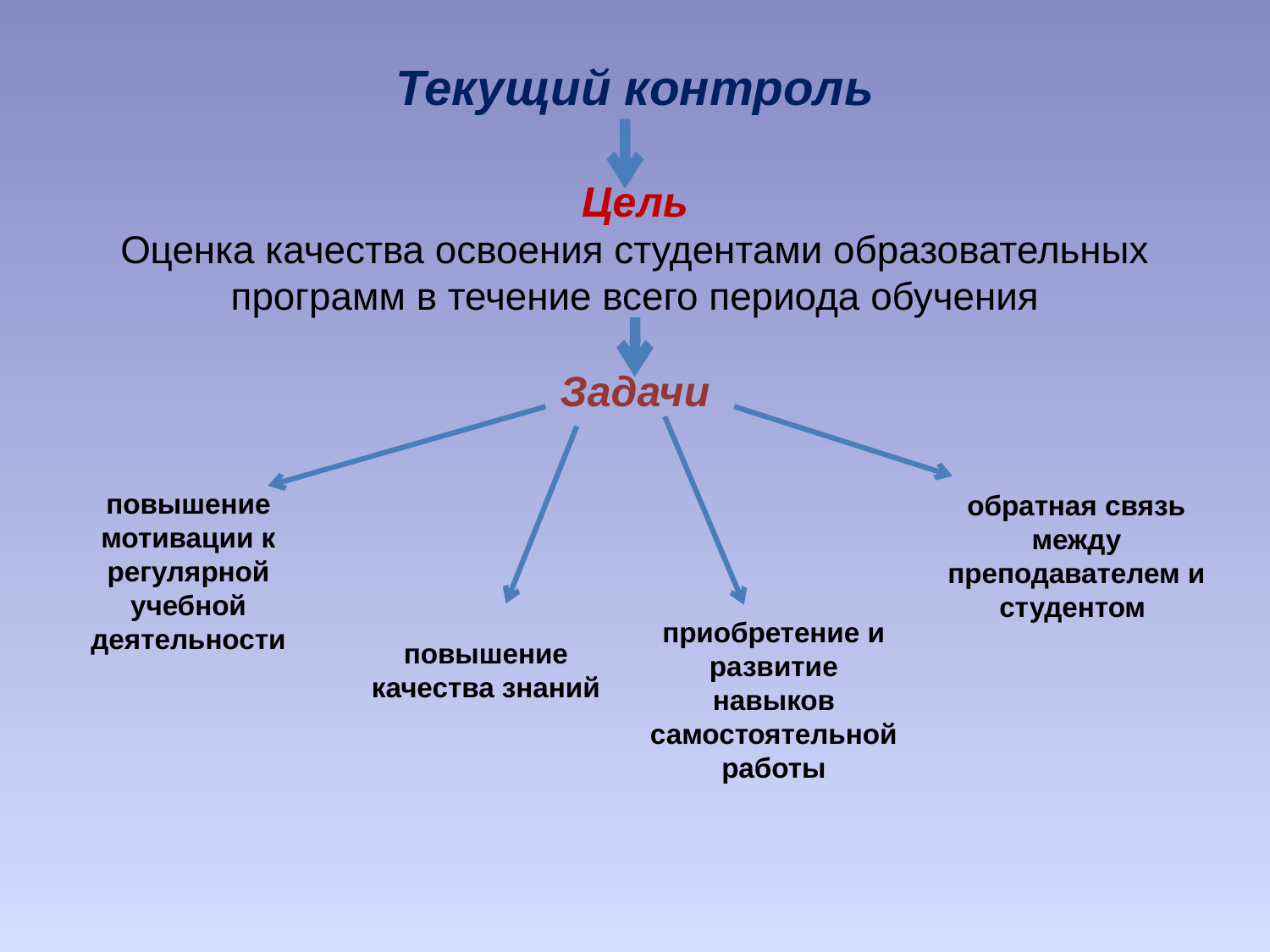

Текущий контроль

Цель
Оценка качества освоения студентами образовательных программ в течение всего периода обучения

Задачи

обратная связь между преподавателем и студентом
повышение мотивации к регулярной учебной деятельности
повышение качества знаний
приобретение и развитие навыков самостоятельной работы